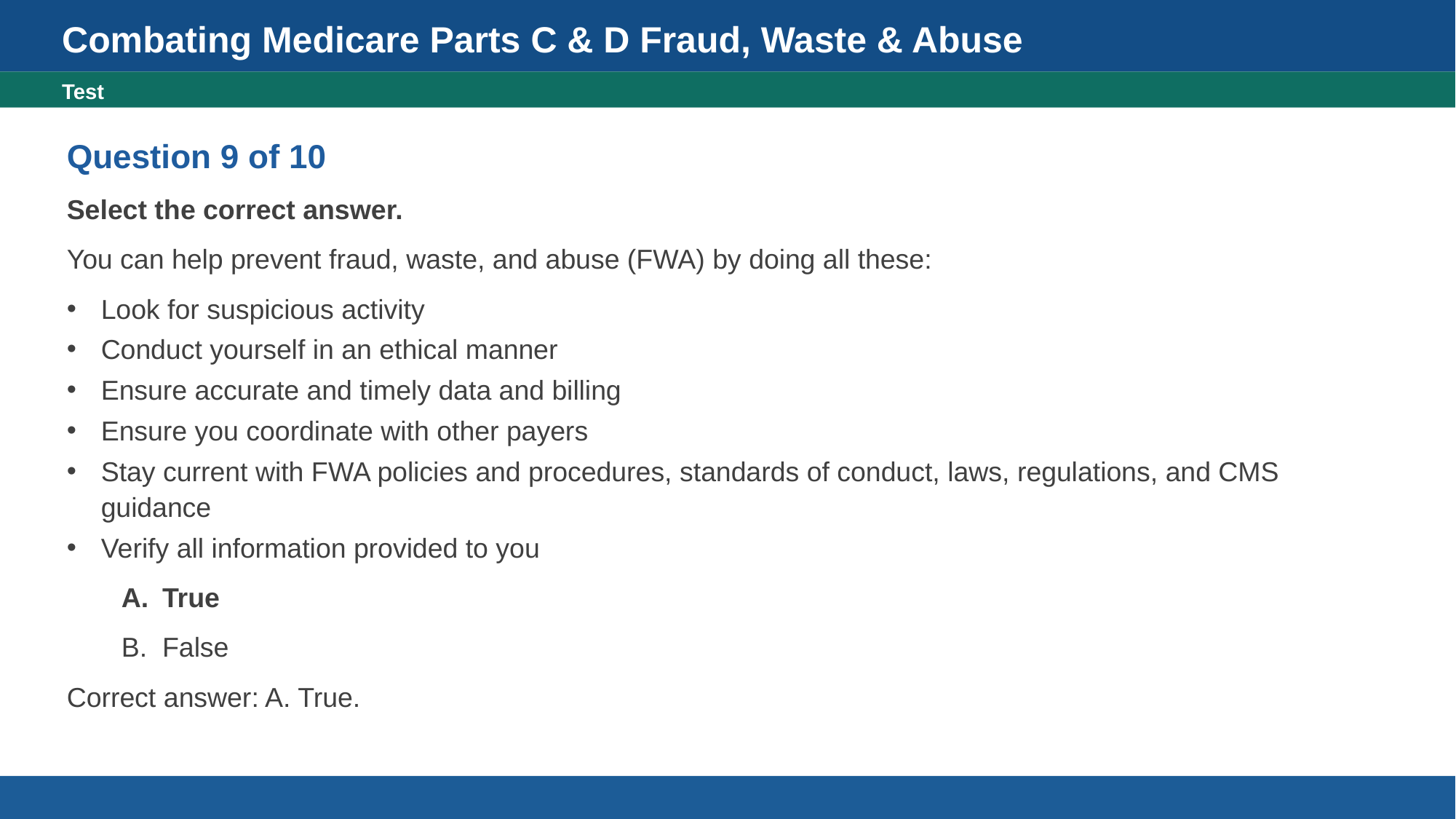

Combating Medicare Parts C & D Fraud, Waste & Abuse
Question 9 of 10 – correct answer

Test
Question 9 of 10
Select the correct answer.
You can help prevent fraud, waste, and abuse (FWA) by doing all these:
Look for suspicious activity
Conduct yourself in an ethical manner
Ensure accurate and timely data and billing
Ensure you coordinate with other payers
Stay current with FWA policies and procedures, standards of conduct, laws, regulations, and CMS guidance
Verify all information provided to you
True
False
Correct answer: A. True.